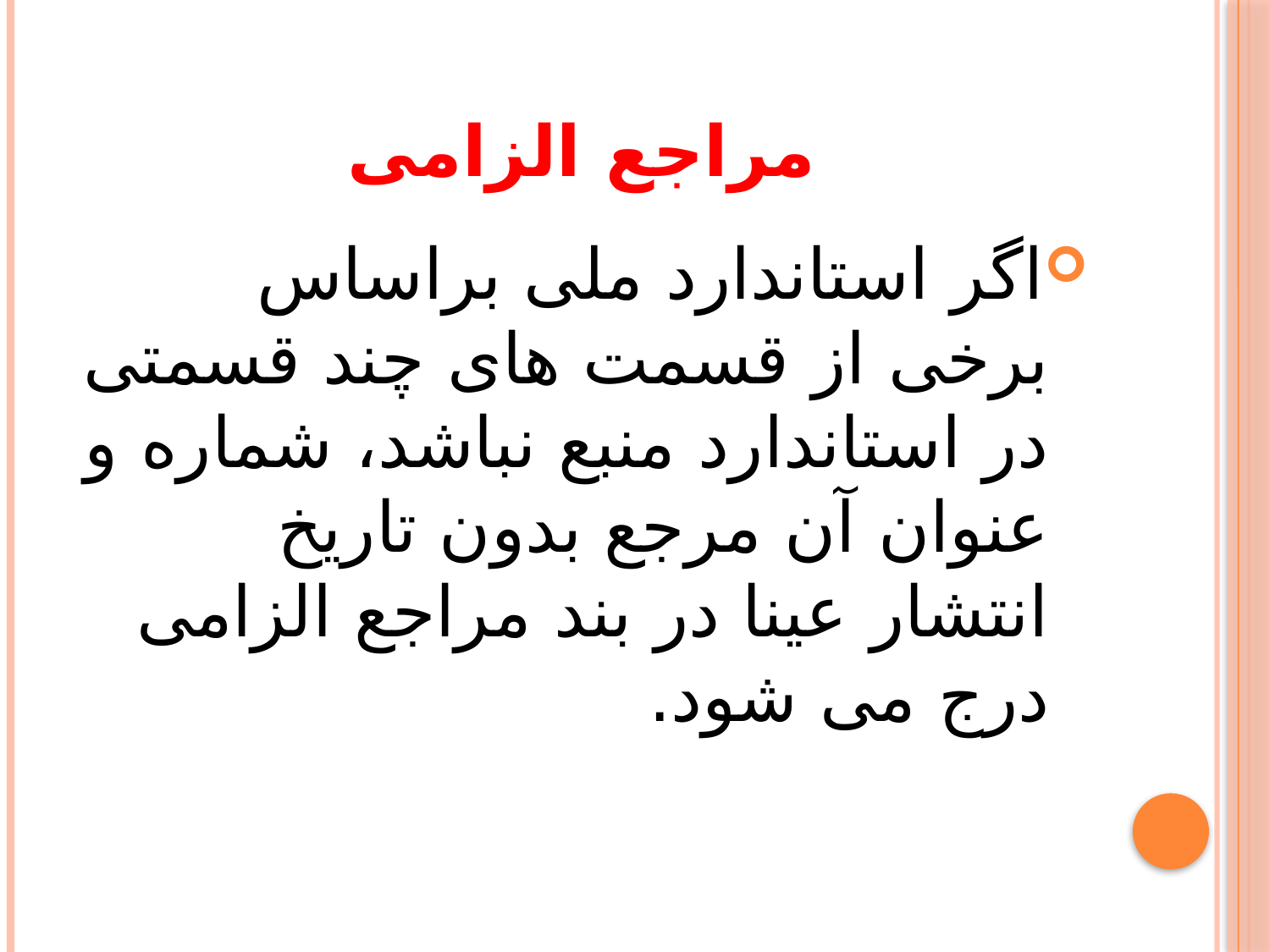

# مراجع الزامی
اگر استاندارد ملی براساس برخی از قسمت های چند قسمتی در استاندارد منبع نباشد، شماره و عنوان آن مرجع بدون تاریخ انتشار عینا در بند مراجع الزامی درج می شود.